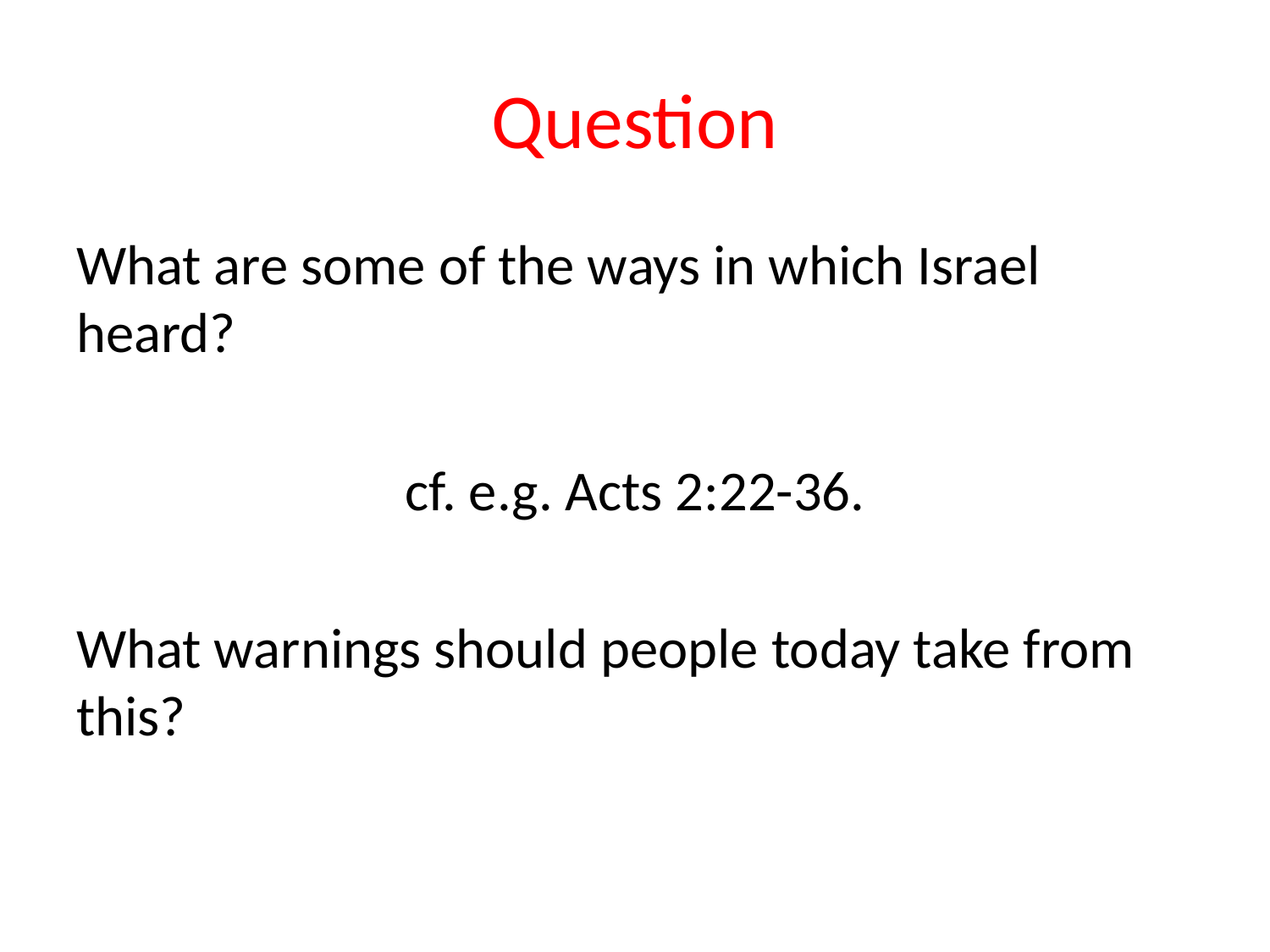

# Question
What are some of the ways in which Israel heard?

cf. e.g. Acts 2:22-36.

What warnings should people today take from this?